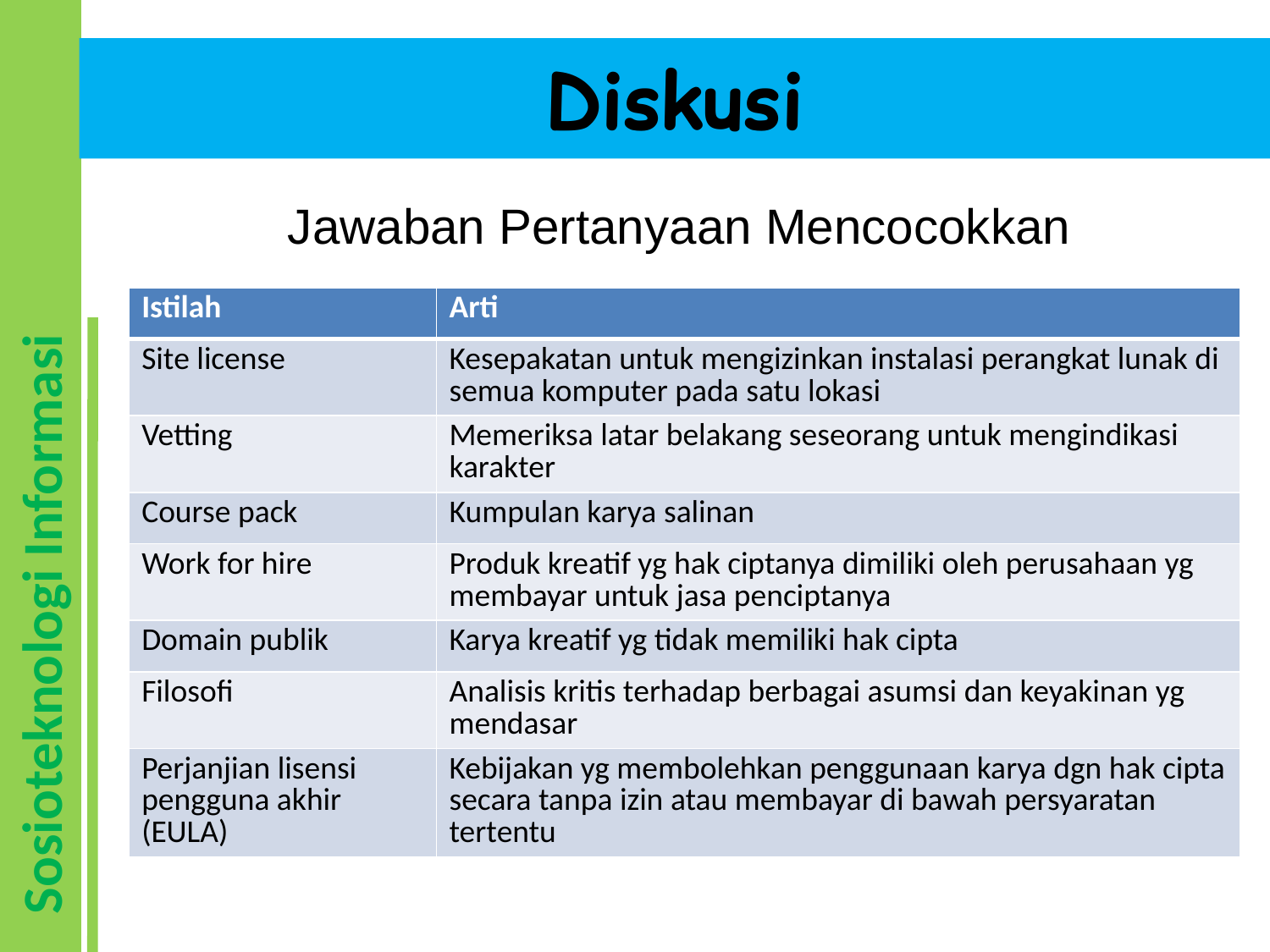

# Diskusi
Jawaban Pertanyaan Mencocokkan
| Istilah | Arti |
| --- | --- |
| Site license | Kesepakatan untuk mengizinkan instalasi perangkat lunak di semua komputer pada satu lokasi |
| Vetting | Memeriksa latar belakang seseorang untuk mengindikasi karakter |
| Course pack | Kumpulan karya salinan |
| Work for hire | Produk kreatif yg hak ciptanya dimiliki oleh perusahaan yg membayar untuk jasa penciptanya |
| Domain publik | Karya kreatif yg tidak memiliki hak cipta |
| Filosofi | Analisis kritis terhadap berbagai asumsi dan keyakinan yg mendasar |
| Perjanjian lisensi pengguna akhir (EULA) | Kebijakan yg membolehkan penggunaan karya dgn hak cipta secara tanpa izin atau membayar di bawah persyaratan tertentu |